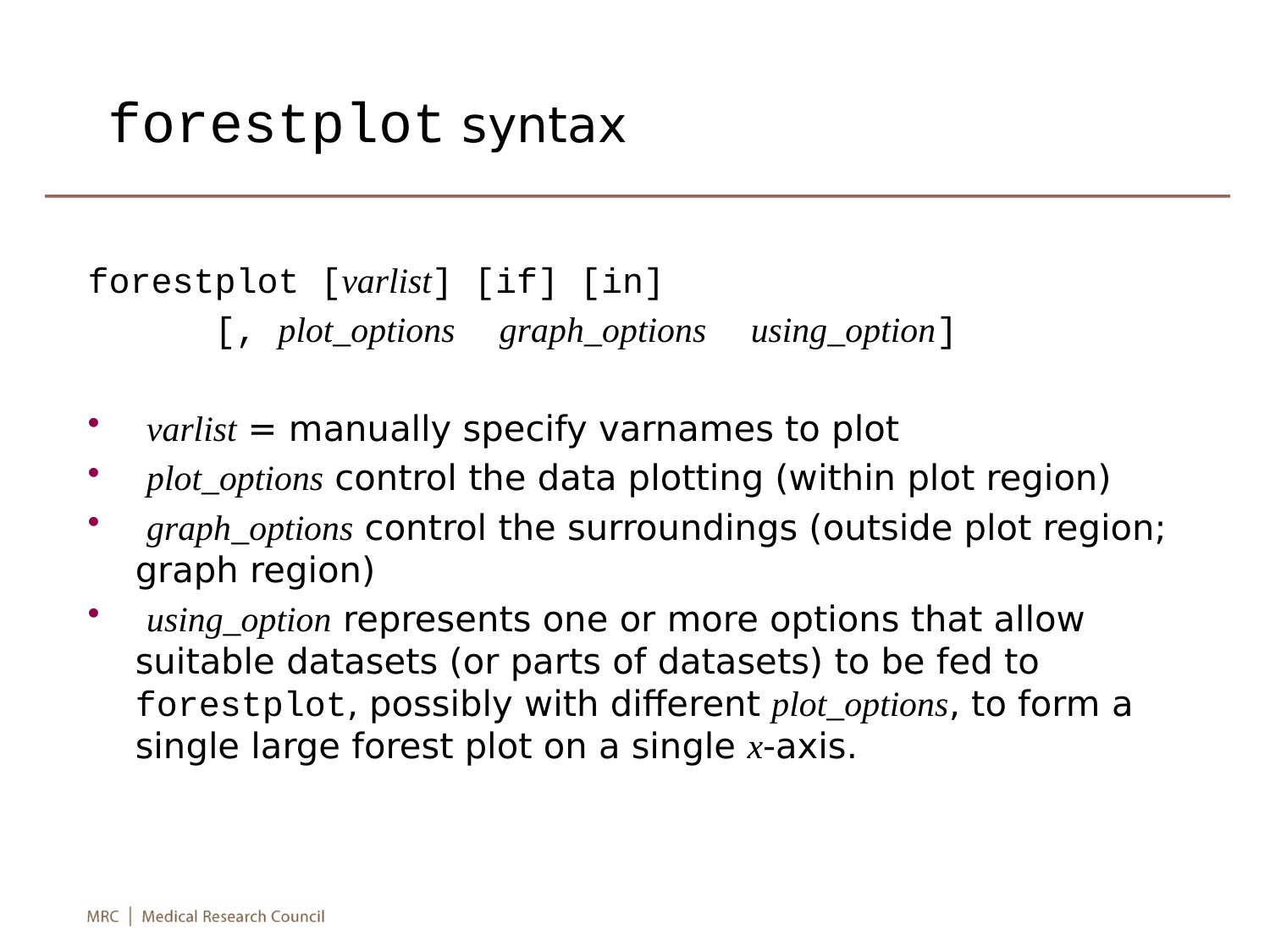

# forestplot syntax
forestplot [varlist] [if] [in]
	[, plot_options     graph_options     using_option]

 varlist = manually specify varnames to plot
 plot_options control the data plotting (within plot region)
 graph_options control the surroundings (outside plot region; graph region)
 using_option represents one or more options that allow suitable datasets (or parts of datasets) to be fed to forestplot, possibly with different plot_options, to form a single large forest plot on a single x-axis.